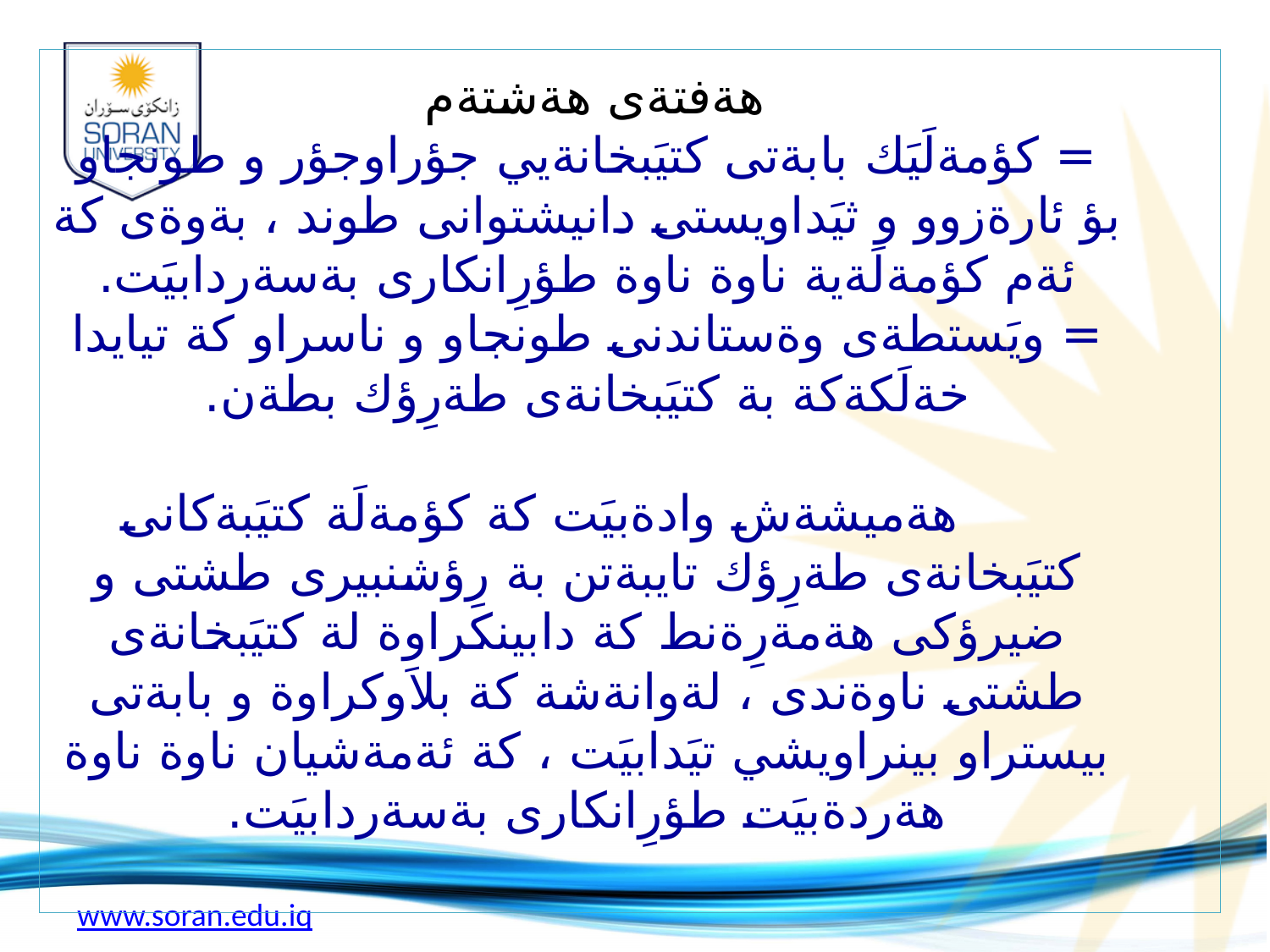

# هةفتةى هةشتةم = كؤمةلَيَك بابةتى كتيَبخانةيي جؤراوجؤر و طونجاو بؤ ئارةزوو و ثيَداويستى دانيشتوانى طوند ، بةوةى كة ئةم كؤمةلَةية ناوة ناوة طؤرِانكارى بةسةردابيَت. = ويَستطةى وةستاندنى طونجاو و ناسراو كة تيايدا خةلَكةكة بة كتيَبخانةى طةرِؤك بطةن. هةميشةش وادةبيَت كة كؤمةلَة كتيَبةكانى كتيَبخانةى طةرِؤك تايبةتن بة رِؤشنبيرى طشتى و ضيرؤكى هةمةرِةنط كة دابينكراوة لة كتيَبخانةى طشتى ناوةندى ، لةوانةشة كة بلاَوكراوة و بابةتى بيستراو بينراويشي تيَدابيَت ، كة ئةمةشيان ناوة ناوة هةردةبيَت طؤرِانكارى بةسةردابيَت.